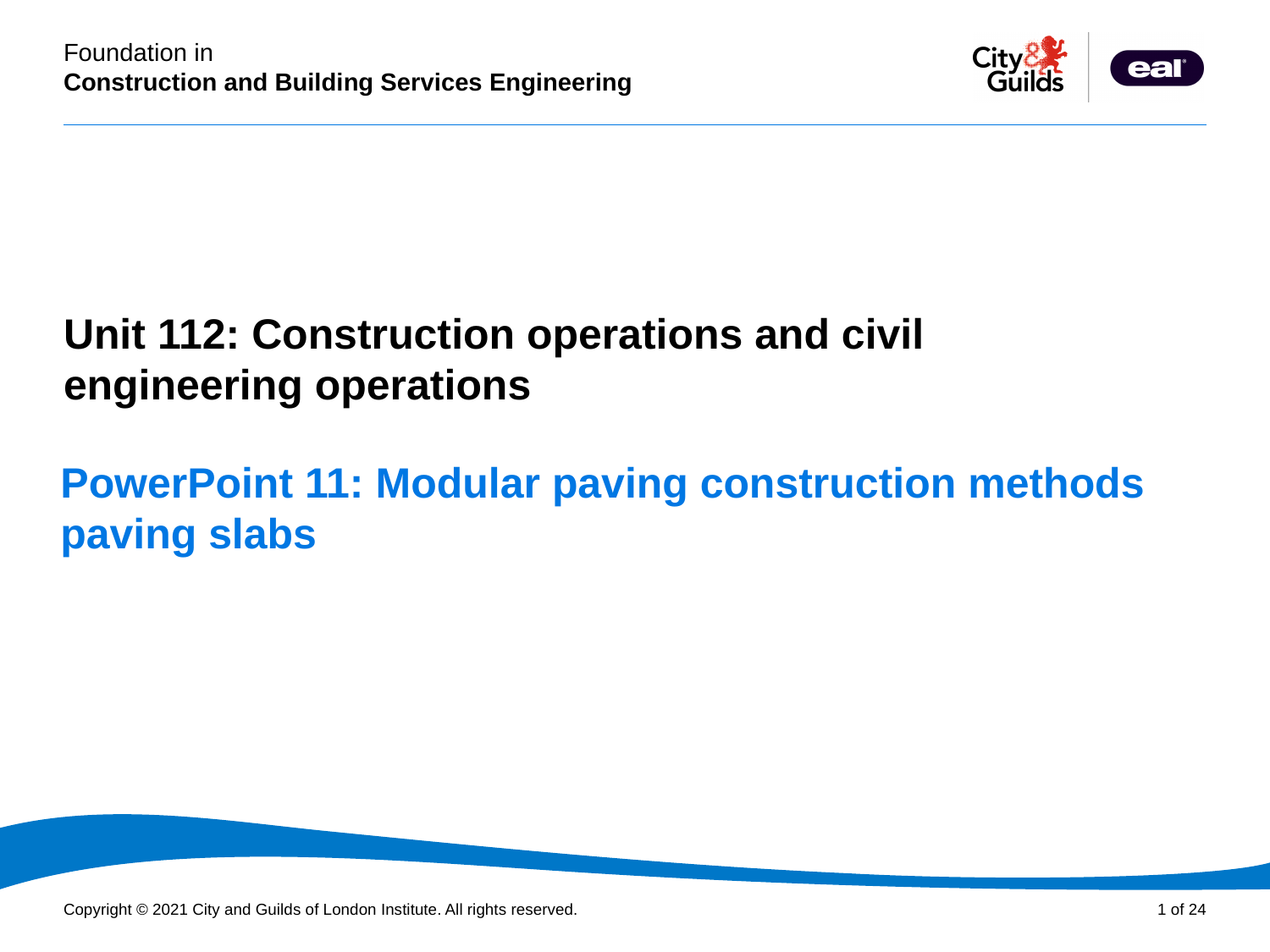

PowerPoint presentation
Unit 112: Construction operations and civil engineering operations
# PowerPoint 11: Modular paving construction methods paving slabs